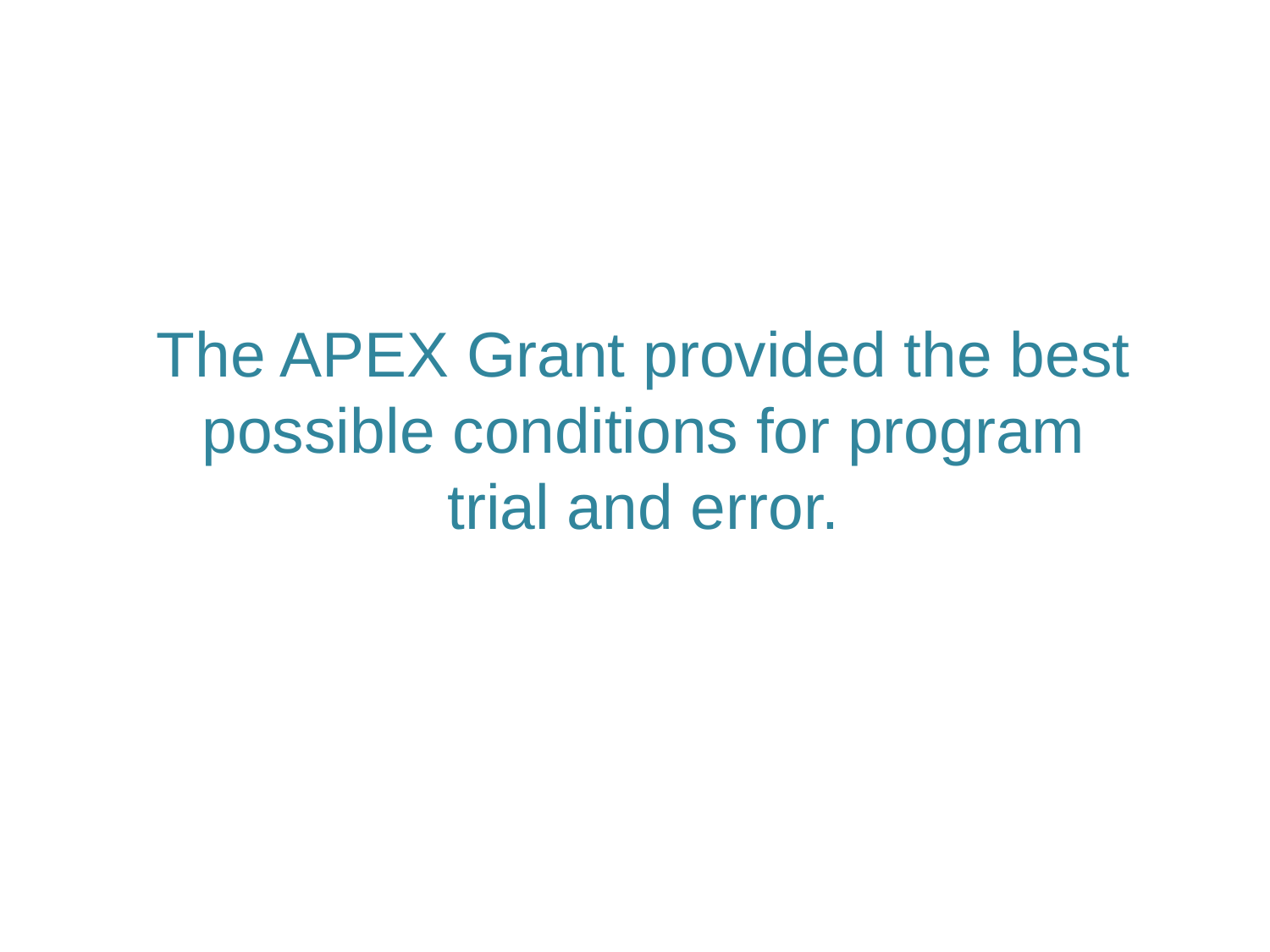

The APEX Grant provided the best possible conditions for program trial and error.